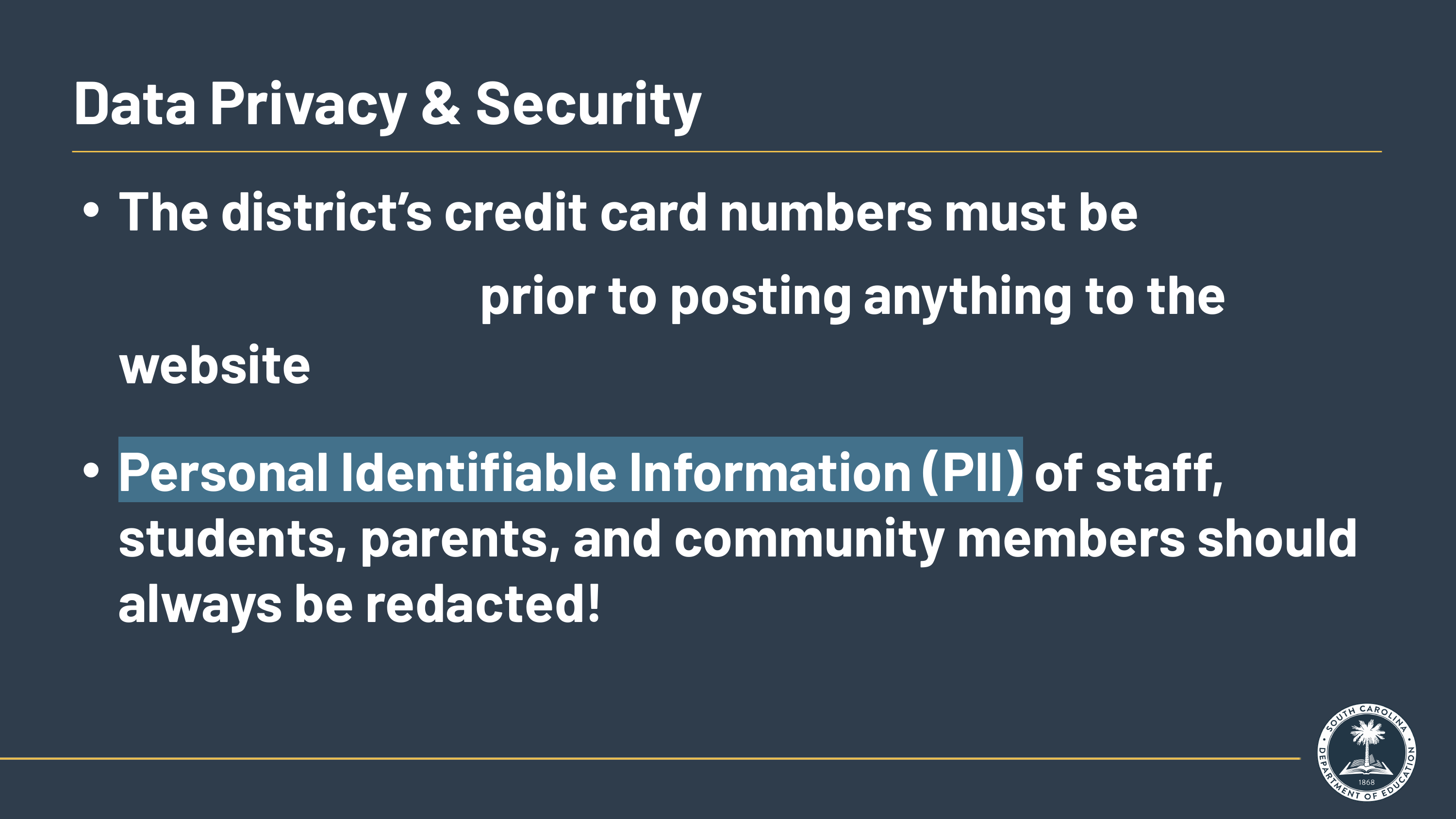

# Data Privacy & Security
The district’s credit card numbers must be REDACTED prior to posting anything to the website
Personal Identifiable Information (PII) of staff, students, parents, and community members should always be redacted!